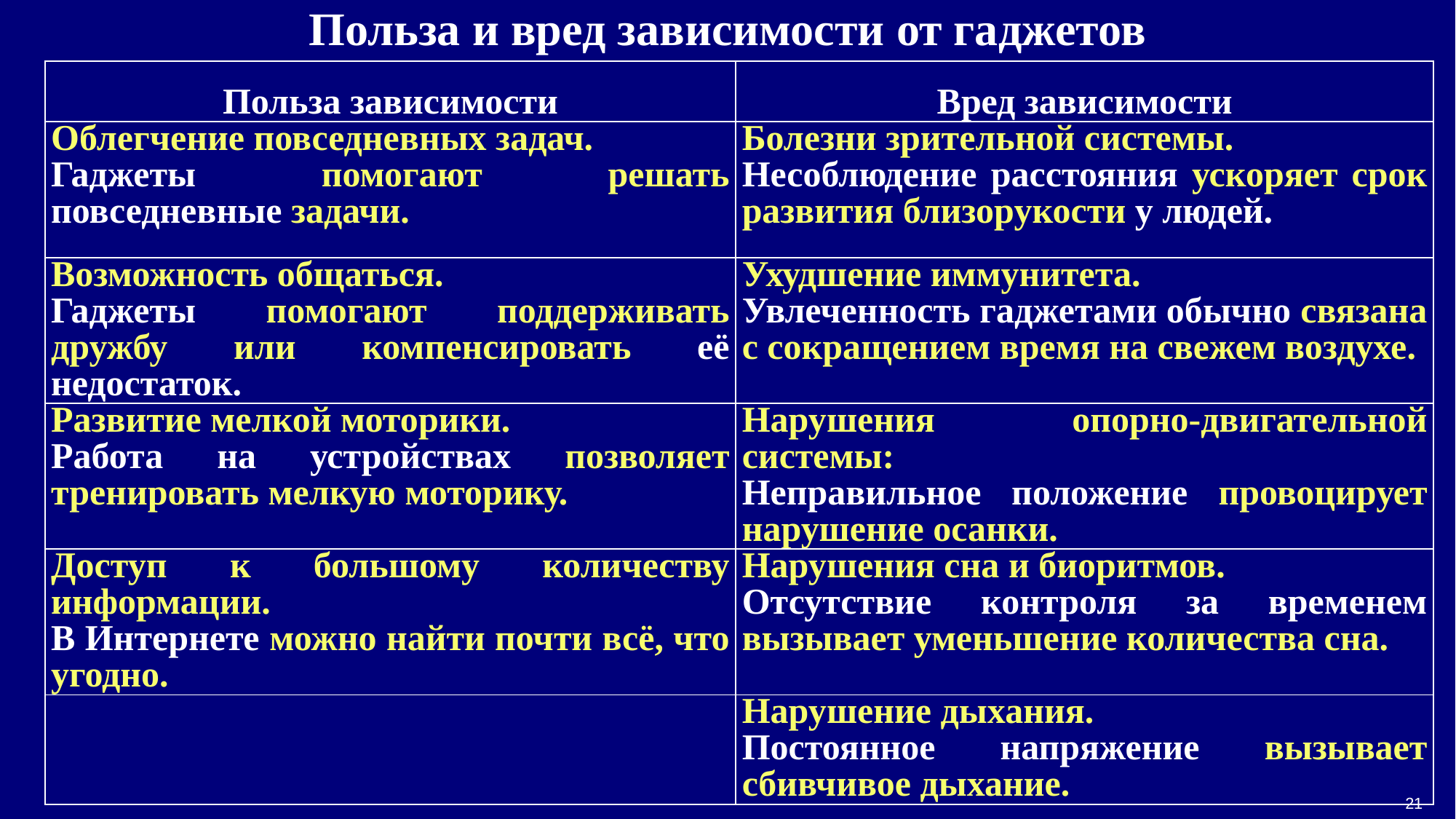

# Польза и вред зависимости от гаджетов
| Польза зависимости | Вред зависимости |
| --- | --- |
| Облегчение повседневных задач. Гаджеты помогают решать повседневные задачи. | Болезни зрительной системы.  Несоблюдение расстояния ускоряет срок развития близорукости у людей. |
| Возможность общаться. Гаджеты помогают поддерживать дружбу или компенсировать её недостаток. | Ухудшение иммунитета. Увлеченность гаджетами обычно связана с сокращением время на свежем воздухе. |
| Развитие мелкой моторики. Работа на устройствах позволяет тренировать мелкую моторику. | Нарушения опорно-двигательной системы: Неправильное положение провоцирует нарушение осанки. |
| Доступ к большому количеству информации. В Интернете можно найти почти всё, что угодно. | Нарушения сна и биоритмов. Отсутствие контроля за временем вызывает уменьшение количества сна. |
|  | Нарушение дыхания. Постоянное напряжение вызывает сбивчивое дыхание. |
21